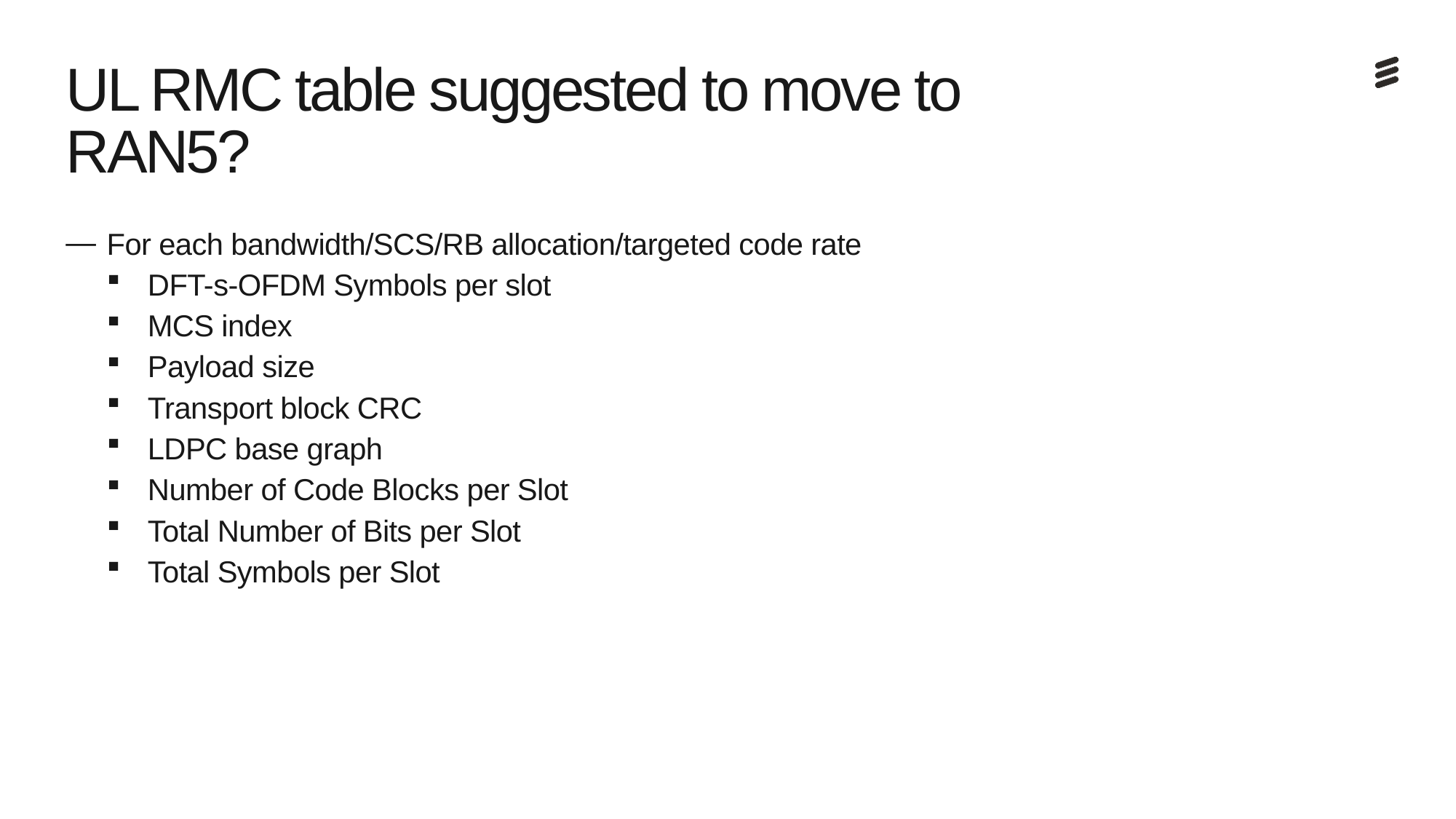

# UL RMC table suggested to move to RAN5?
For each bandwidth/SCS/RB allocation/targeted code rate
DFT-s-OFDM Symbols per slot
MCS index
Payload size
Transport block CRC
LDPC base graph
Number of Code Blocks per Slot
Total Number of Bits per Slot
Total Symbols per Slot